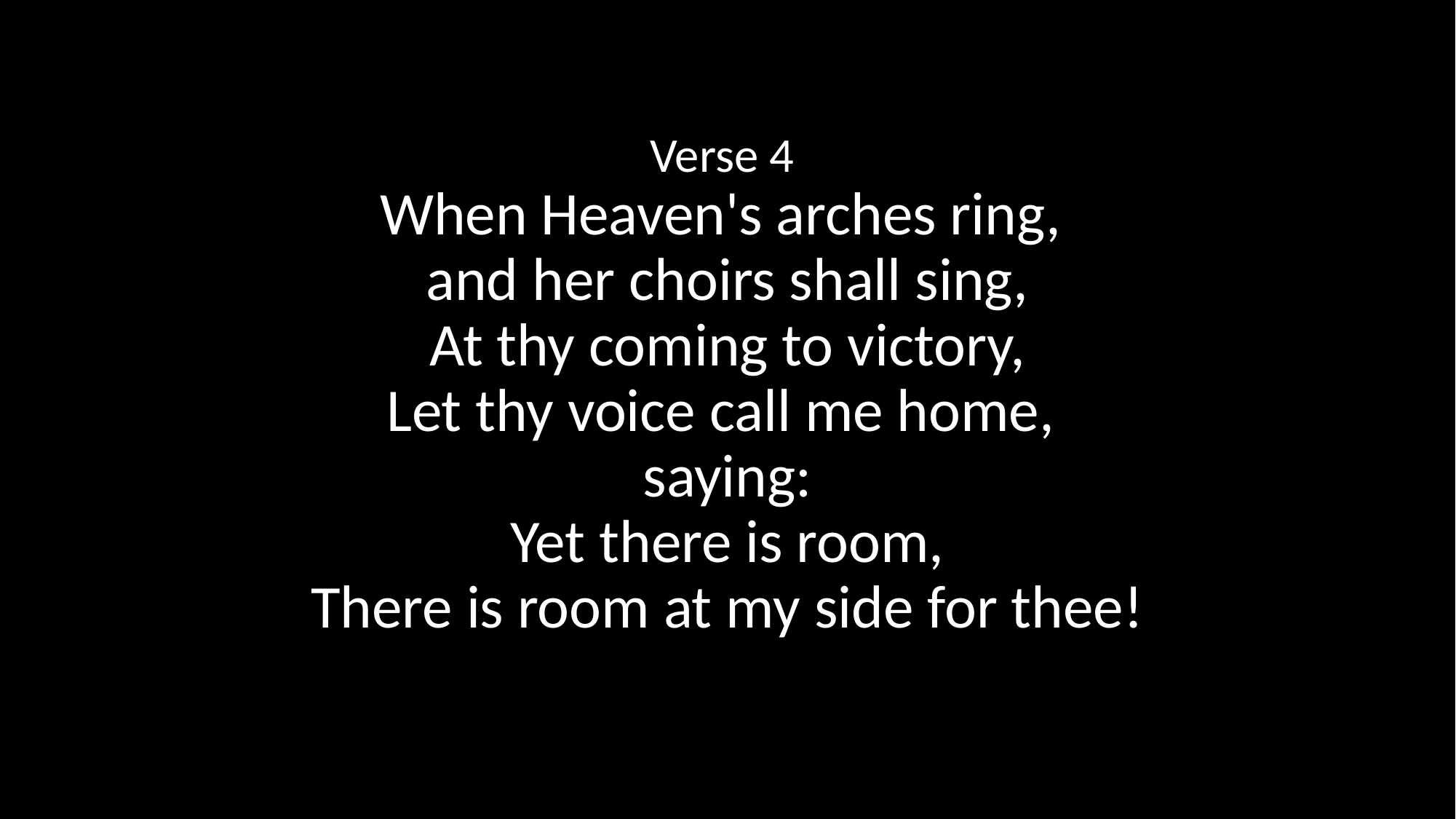

# Verse 4 When Heaven's arches ring, and her choirs shall sing, At thy coming to victory, Let thy voice call me home, saying: Yet there is room, There is room at my side for thee!